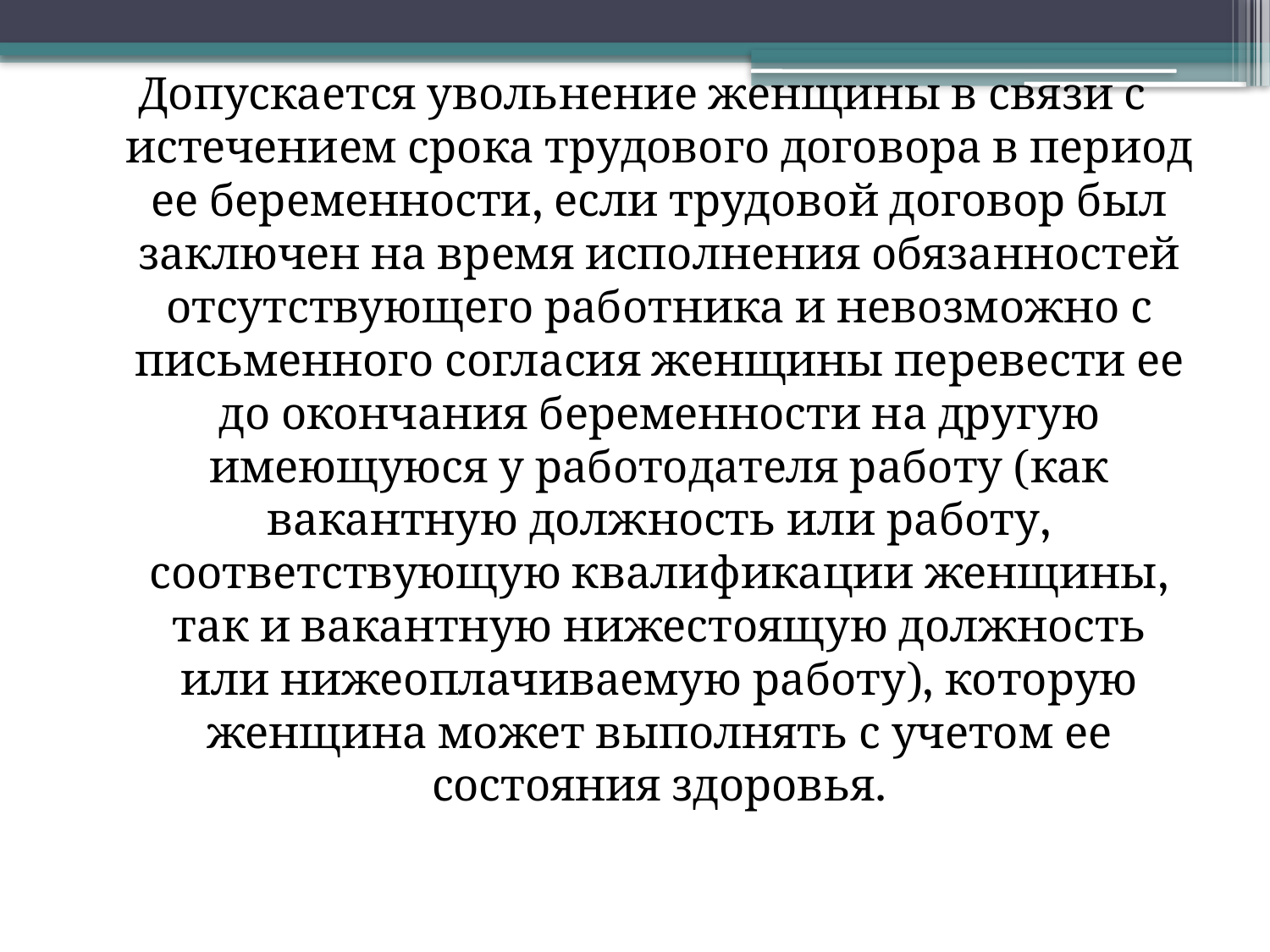

Допускается увольнение женщины в связи с истечением срока трудового договора в период ее беременности, если трудовой договор был заключен на время исполнения обязанностей отсутствующего работника и невозможно с письменного согласия женщины перевести ее до окончания беременности на другую имеющуюся у работодателя работу (как вакантную должность или работу, соответствующую квалификации женщины, так и вакантную нижестоящую должность или нижеоплачиваемую работу), которую женщина может выполнять с учетом ее состояния здоровья.